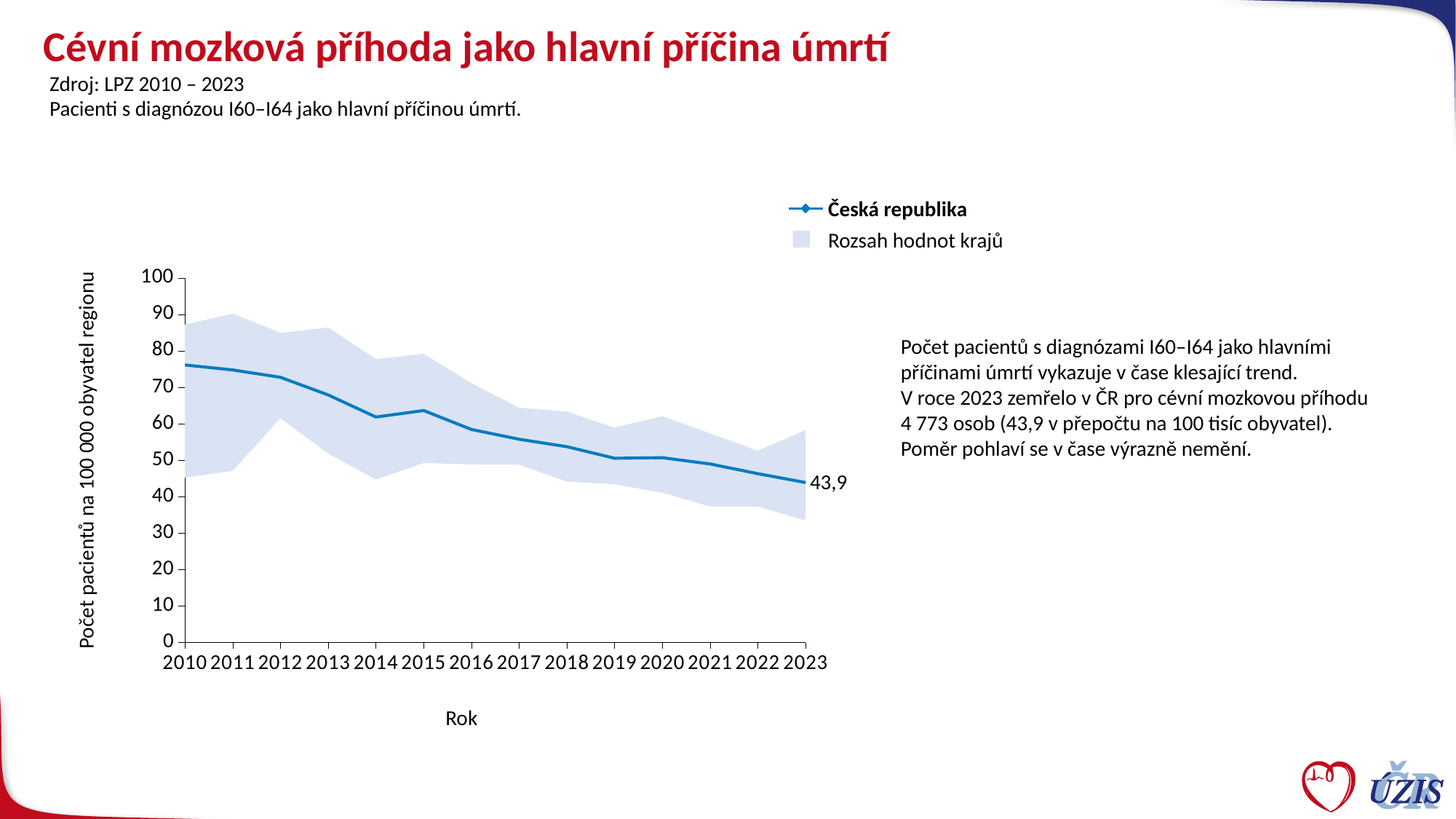

# Cévní mozková příhoda jako hlavní příčina úmrtí
Zdroj: LPZ 2010 – 2023
Pacienti s diagnózou I60–I64 jako hlavní příčinou úmrtí.
Česká republika

Rozsah hodnot krajů

### Chart

| Category | min | max (max-min) | Česká republika |
|---|---|---|---|
| 2010 | 45.185765508632436 | 42.03451566245649 | 76.14331272780095 |
| 2011 | 47.114019221201964 | 43.13054354389144 | 74.78026870827462 |
| 2012 | 61.517793036322914 | 23.444865350855068 | 72.76444507839152 |
| 2013 | 51.82741470901896 | 34.57733266125165 | 67.91966720504577 |
| 2014 | 44.684540482859816 | 33.07088336576179 | 61.86021905862202 |
| 2015 | 49.24524130168238 | 29.967495272540482 | 63.6355875295852 |
| 2016 | 48.85417834918758 | 22.297650304744465 | 58.446972346632236 |
| 2017 | 48.79383503448182 | 15.602223167124457 | 55.76785417229223 |
| 2018 | 44.11533007720183 | 19.221327429393597 | 53.71931867265113 |
| 2019 | 43.4117862619563 | 15.549622135599613 | 50.55199959528477 |
| 2020 | 41.061666335159636 | 21.03261376680571 | 50.70186007426617 |
| 2021 | 37.30102375580862 | 20.0697603539366 | 48.97920993710294 |
| 2022 | 37.2797023600517 | 15.310652345106625 | 46.31245338432691 |
| 2023 | 33.470757472346605 | 24.841443338599817 | 43.877381609668355 |
Počet pacientů s diagnózami I60–I64 jako hlavními
příčinami úmrtí vykazuje v čase klesající trend.
V roce 2023 zemřelo v ČR pro cévní mozkovou příhodu
4 773 osob (43,9 v přepočtu na 100 tisíc obyvatel).
Poměr pohlaví se v čase výrazně nemění.
Počet pacientů na 100 000 obyvatel regionu
43,9
Rok